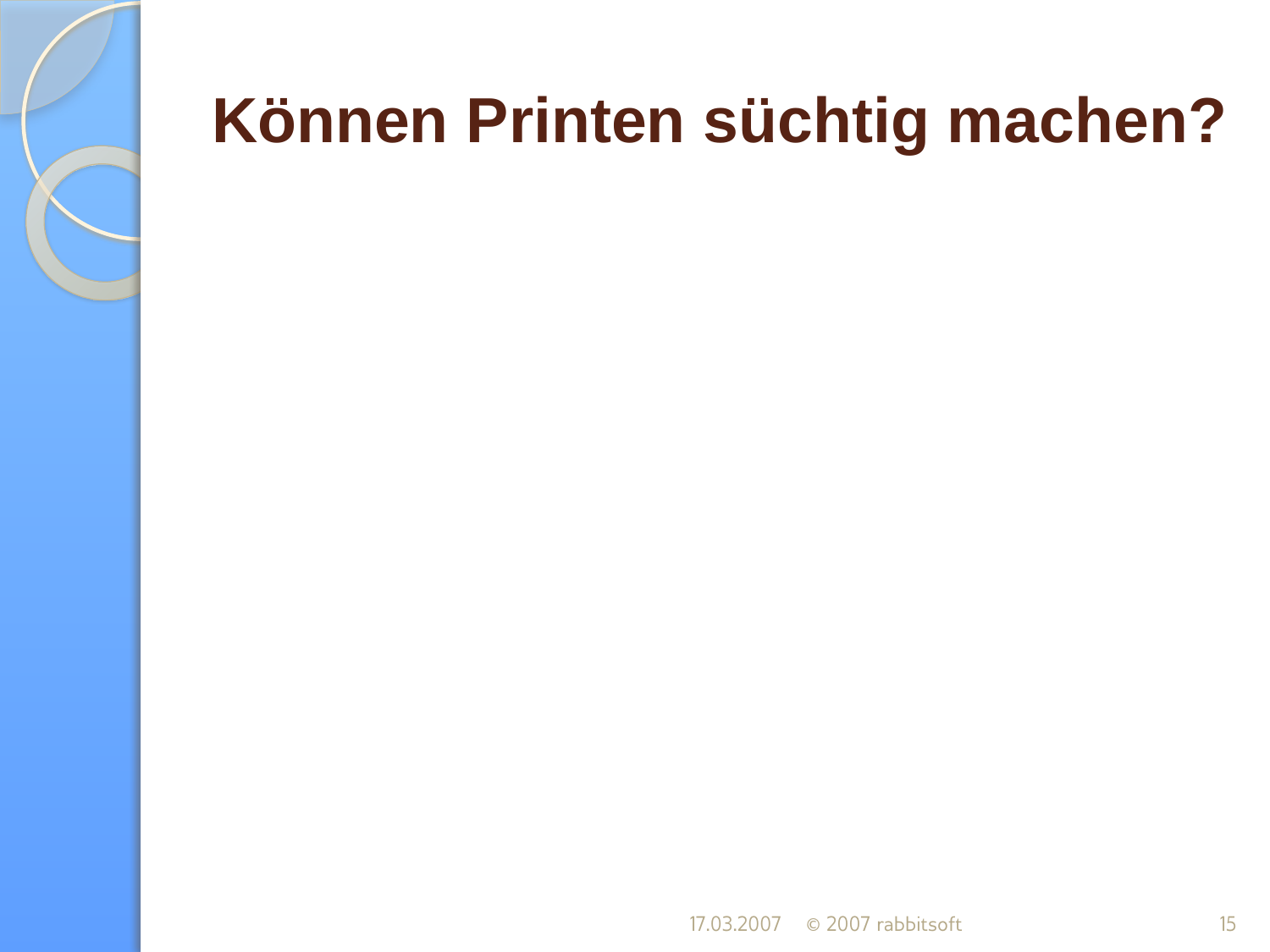

# Können Printen süchtig machen?

17.03.2007
© 2007 rabbitsoft
15